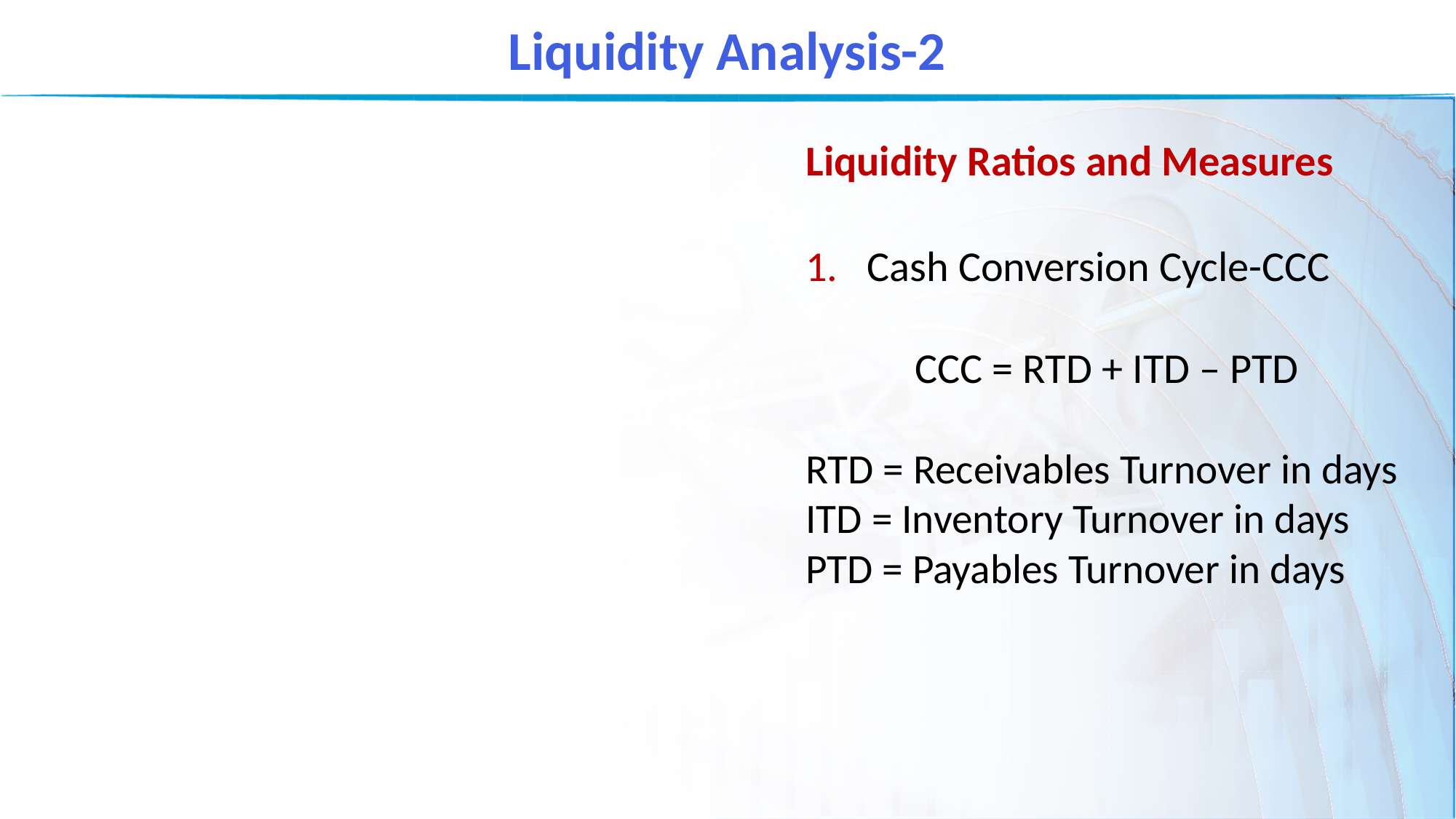

Liquidity Analysis-2
Liquidity Ratios and Measures

Cash Conversion Cycle-CCC

CCC = RTD + ITD – PTD

RTD = Receivables Turnover in days
ITD = Inventory Turnover in days
PTD = Payables Turnover in days